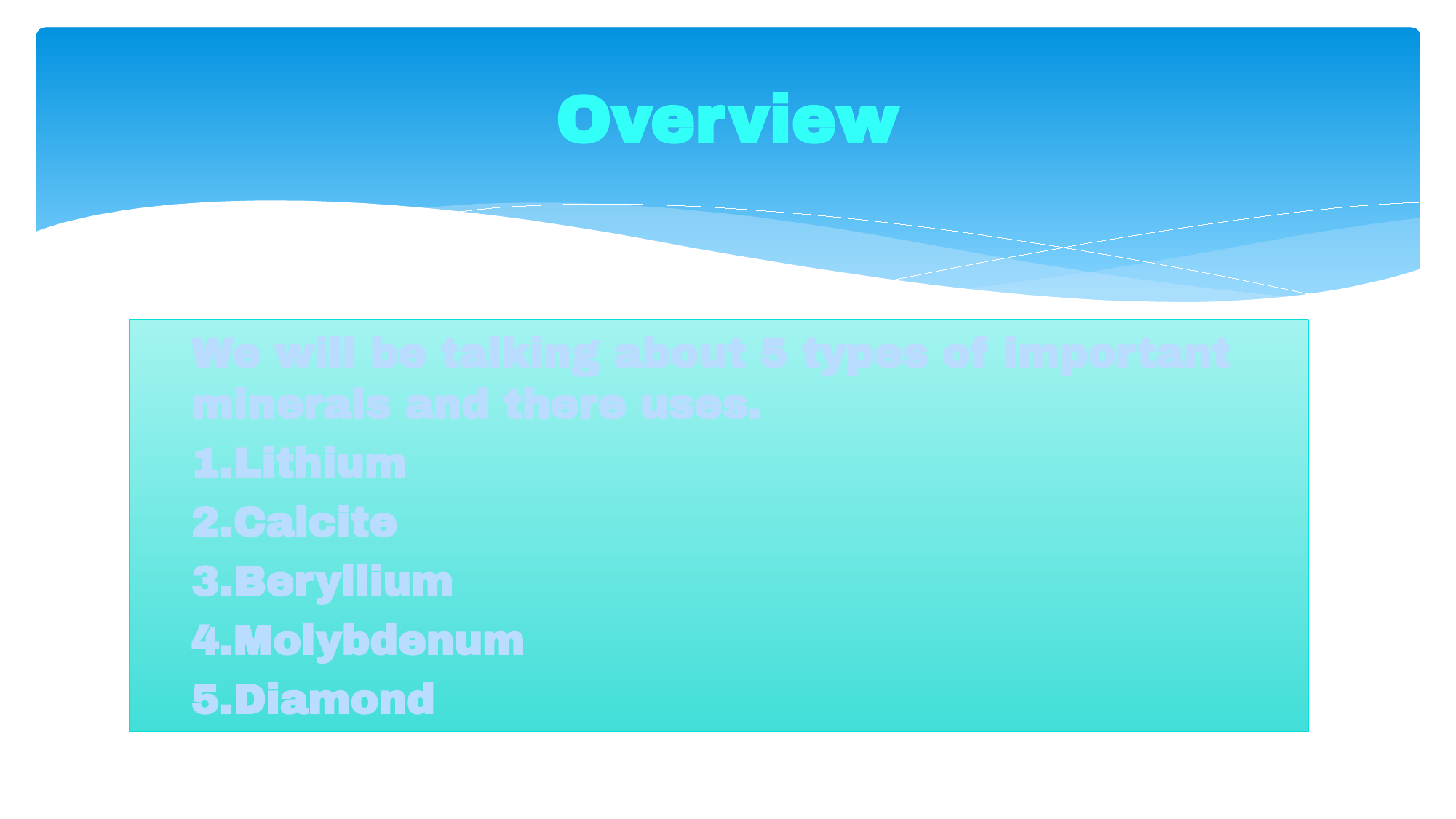

# Overview
We will be talking about 5 types of important minerals and there uses.
1.Lithium
2.Calcite
3.Beryllium
4.Molybdenum
5.Diamond